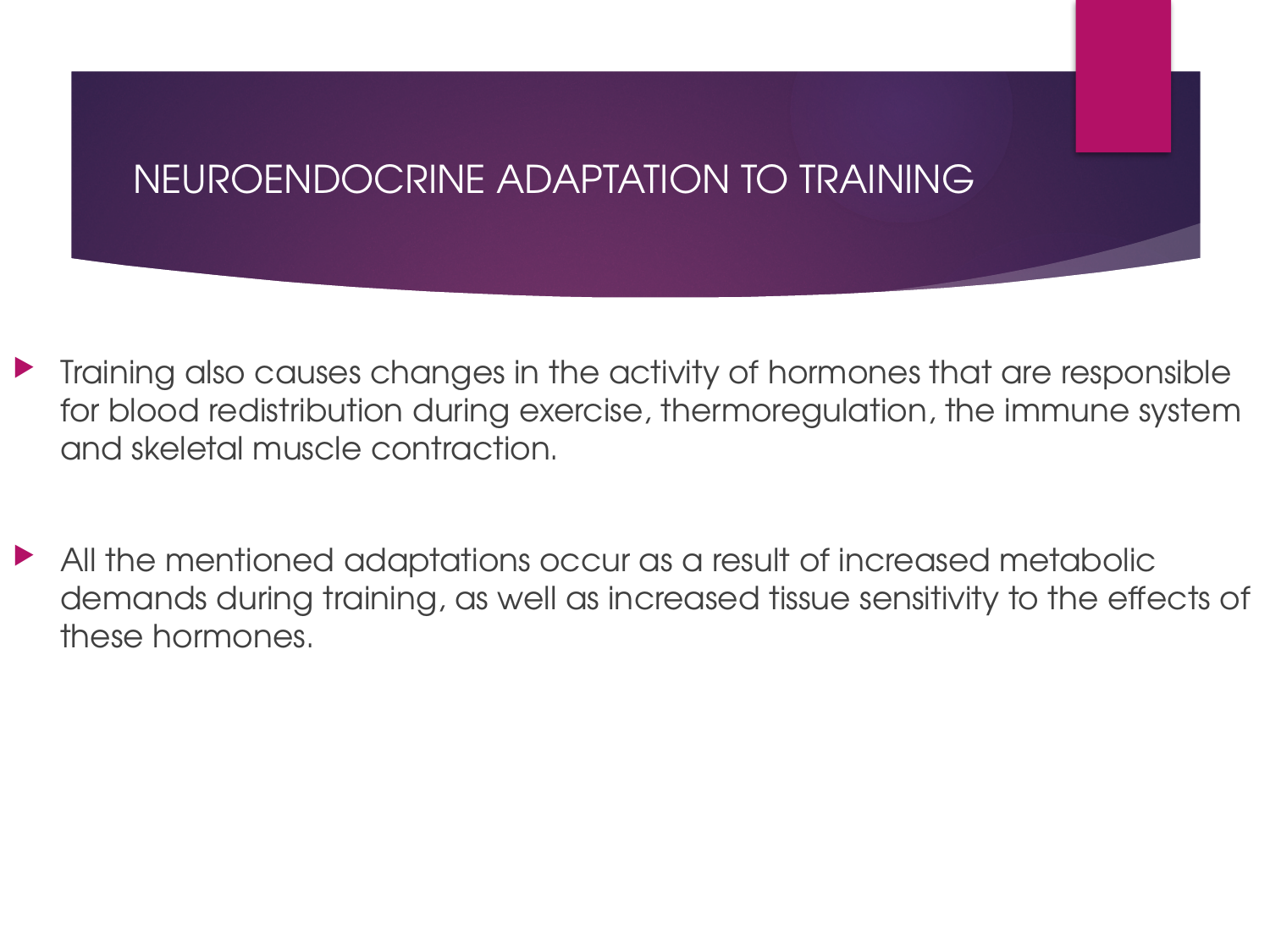

# NEUROENDOCRINE ADAPTATION TO TRAINING
Training also causes changes in the activity of hormones that are responsible for blood redistribution during exercise, thermoregulation, the immune system and skeletal muscle contraction.

All the mentioned adaptations occur as a result of increased metabolic demands during training, as well as increased tissue sensitivity to the effects of these hormones.